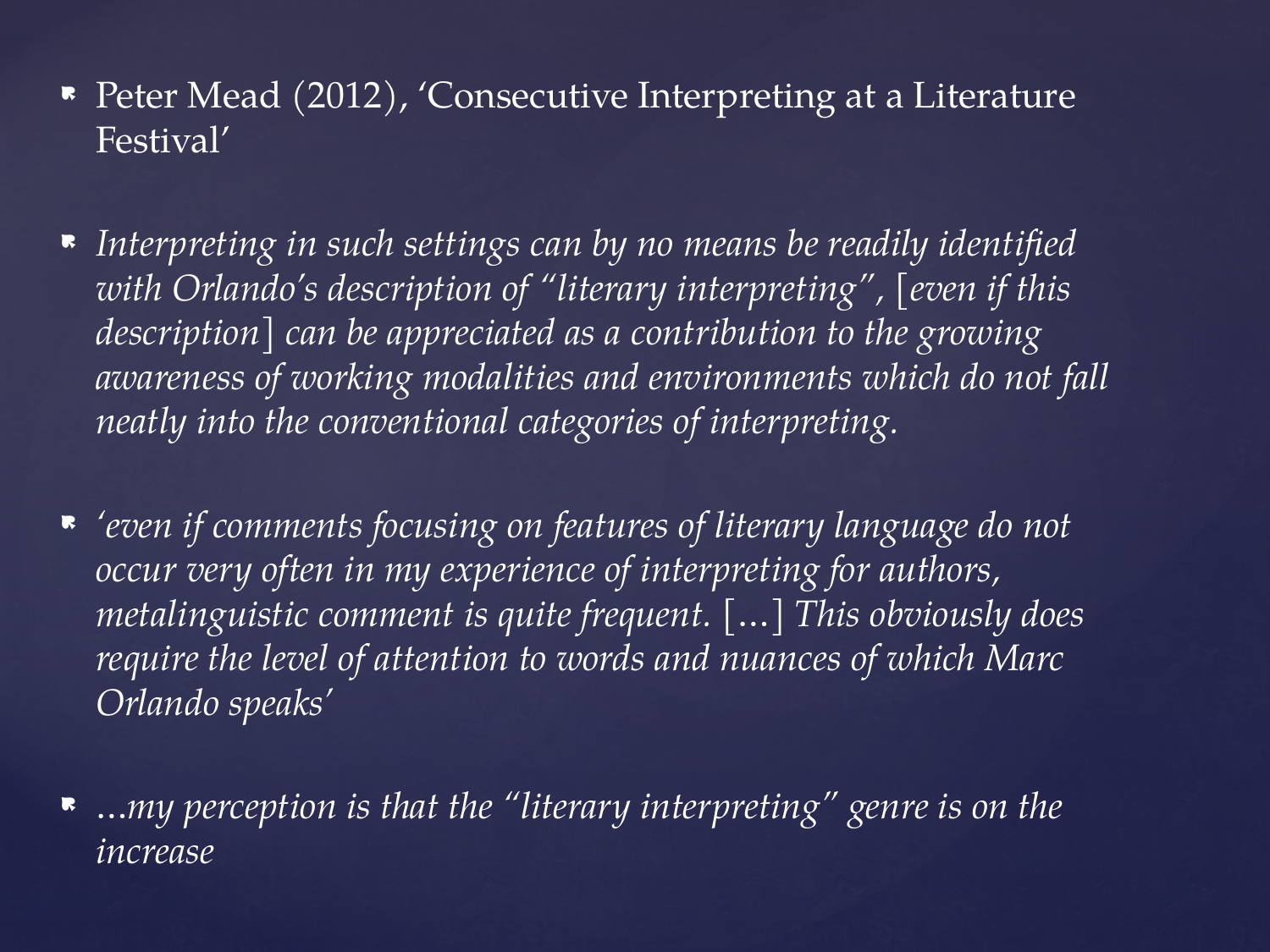

Peter Mead (2012), ‘Consecutive Interpreting at a Literature Festival’

Interpreting in such settings can by no means be readily identified with Orlando’s description of “literary interpreting”, [even if this description] can be appreciated as a contribution to the growing awareness of working modalities and environments which do not fall neatly into the conventional categories of interpreting.

‘even if comments focusing on features of literary language do not occur very often in my experience of interpreting for authors, metalinguistic comment is quite frequent. […] This obviously does require the level of attention to words and nuances of which Marc Orlando speaks’

…my perception is that the “literary interpreting” genre is on the increase
#